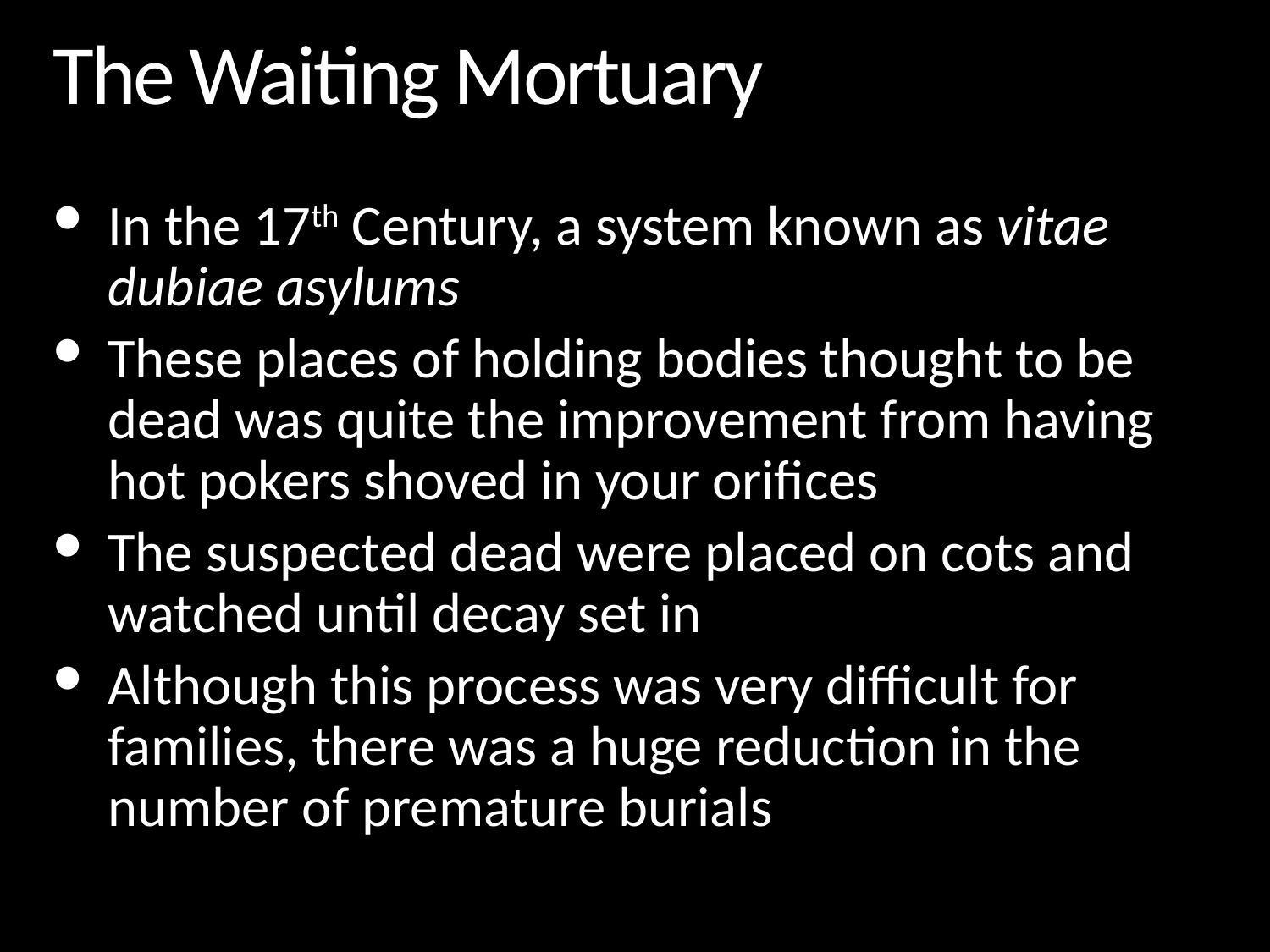

# The Waiting Mortuary
In the 17th Century, a system known as vitae dubiae asylums
These places of holding bodies thought to be dead was quite the improvement from having hot pokers shoved in your orifices
The suspected dead were placed on cots and watched until decay set in
Although this process was very difficult for families, there was a huge reduction in the number of premature burials